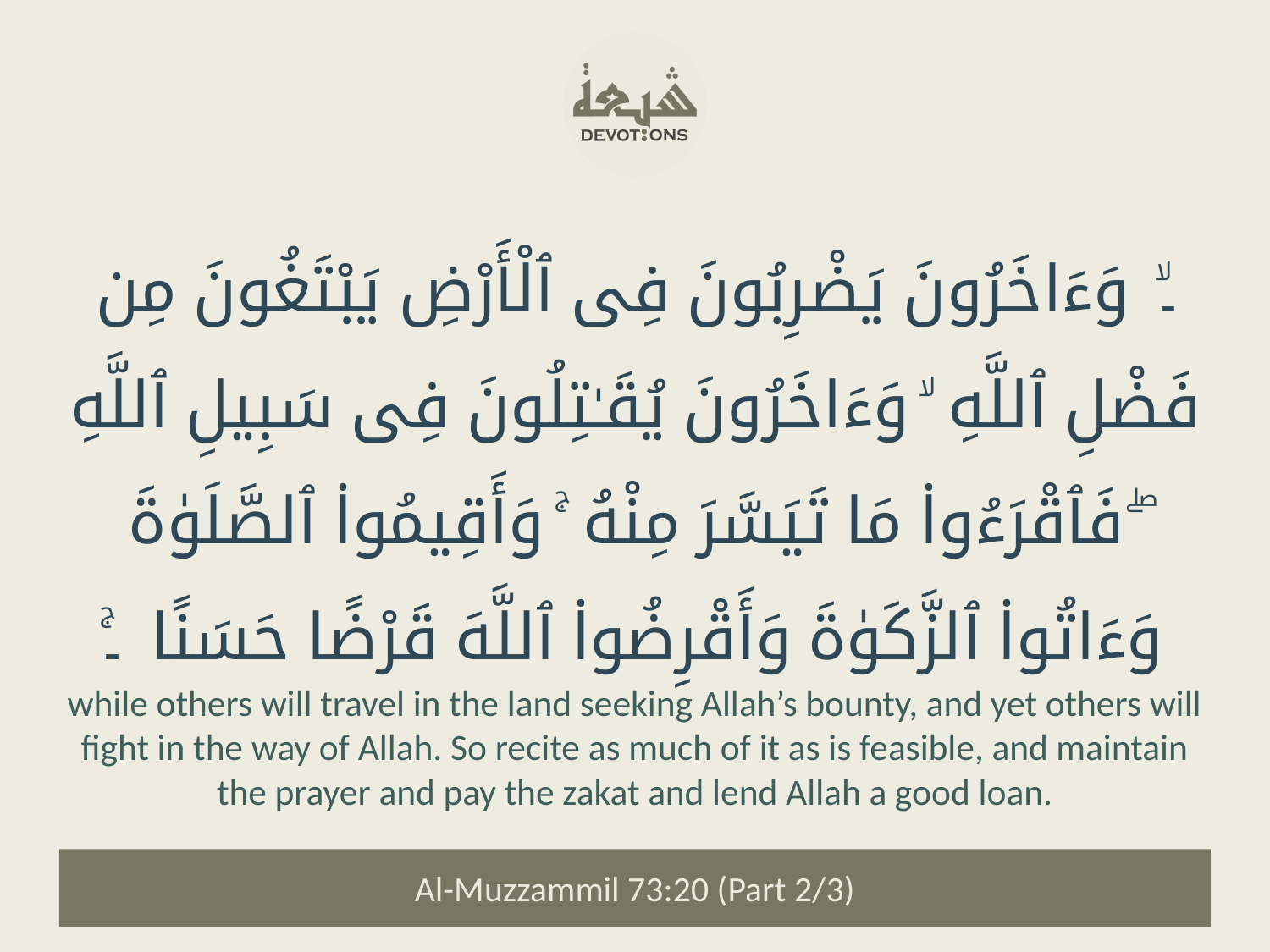

۔ۙ  وَءَاخَرُونَ يَضْرِبُونَ فِى ٱلْأَرْضِ يَبْتَغُونَ مِن فَضْلِ ٱللَّهِ ۙ وَءَاخَرُونَ يُقَـٰتِلُونَ فِى سَبِيلِ ٱللَّهِ ۖ فَٱقْرَءُوا۟ مَا تَيَسَّرَ مِنْهُ ۚ وَأَقِيمُوا۟ ٱلصَّلَوٰةَ وَءَاتُوا۟ ٱلزَّكَوٰةَ وَأَقْرِضُوا۟ ٱللَّهَ قَرْضًا حَسَنًا  ۔ۚ
while others will travel in the land seeking Allah’s bounty, and yet others will fight in the way of Allah. So recite as much of it as is feasible, and maintain the prayer and pay the zakat and lend Allah a good loan.
Al-Muzzammil 73:20 (Part 2/3)